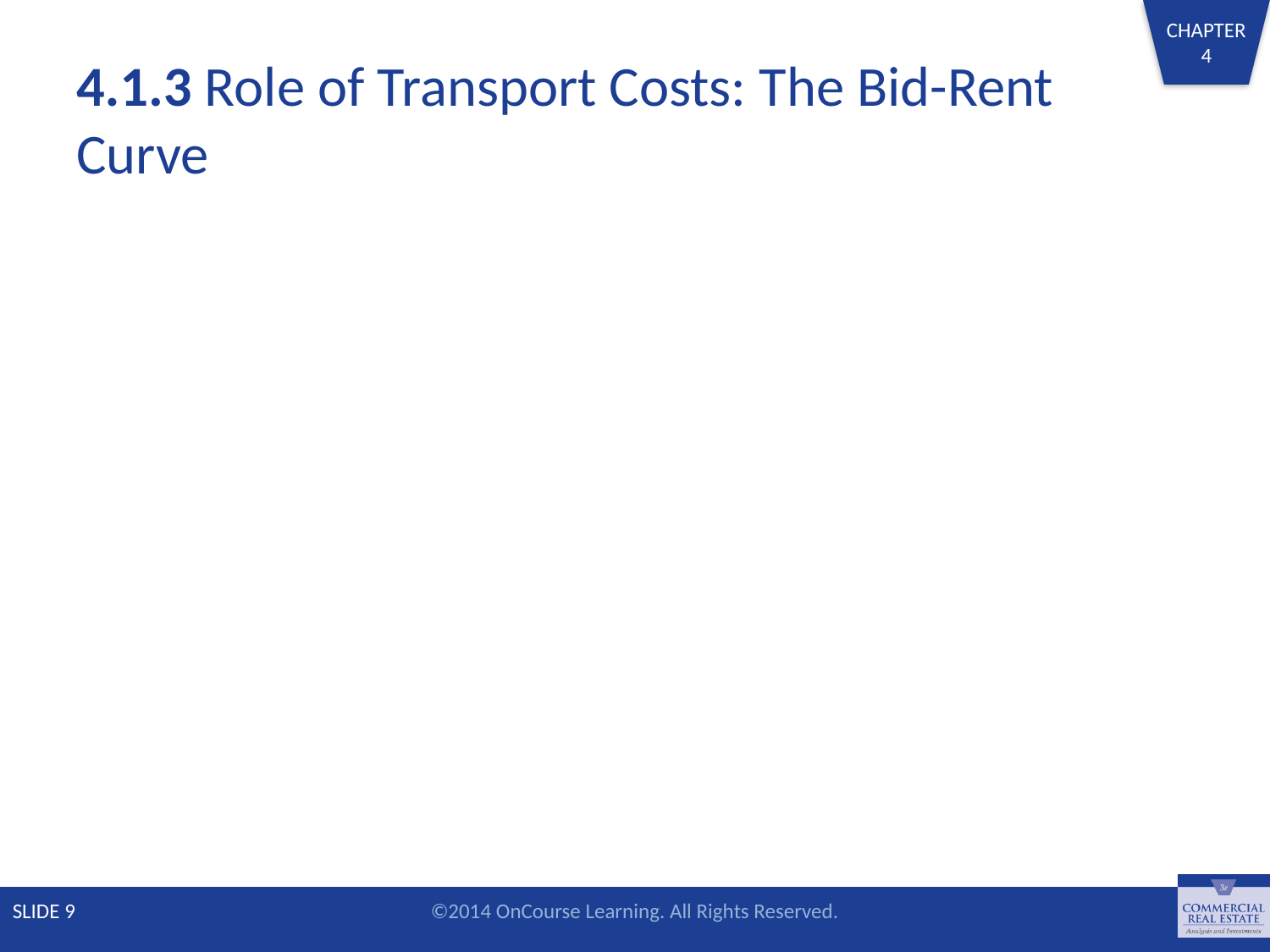

# 4.1.3 Role of Transport Costs: The Bid-Rent Curve

SLIDE 9